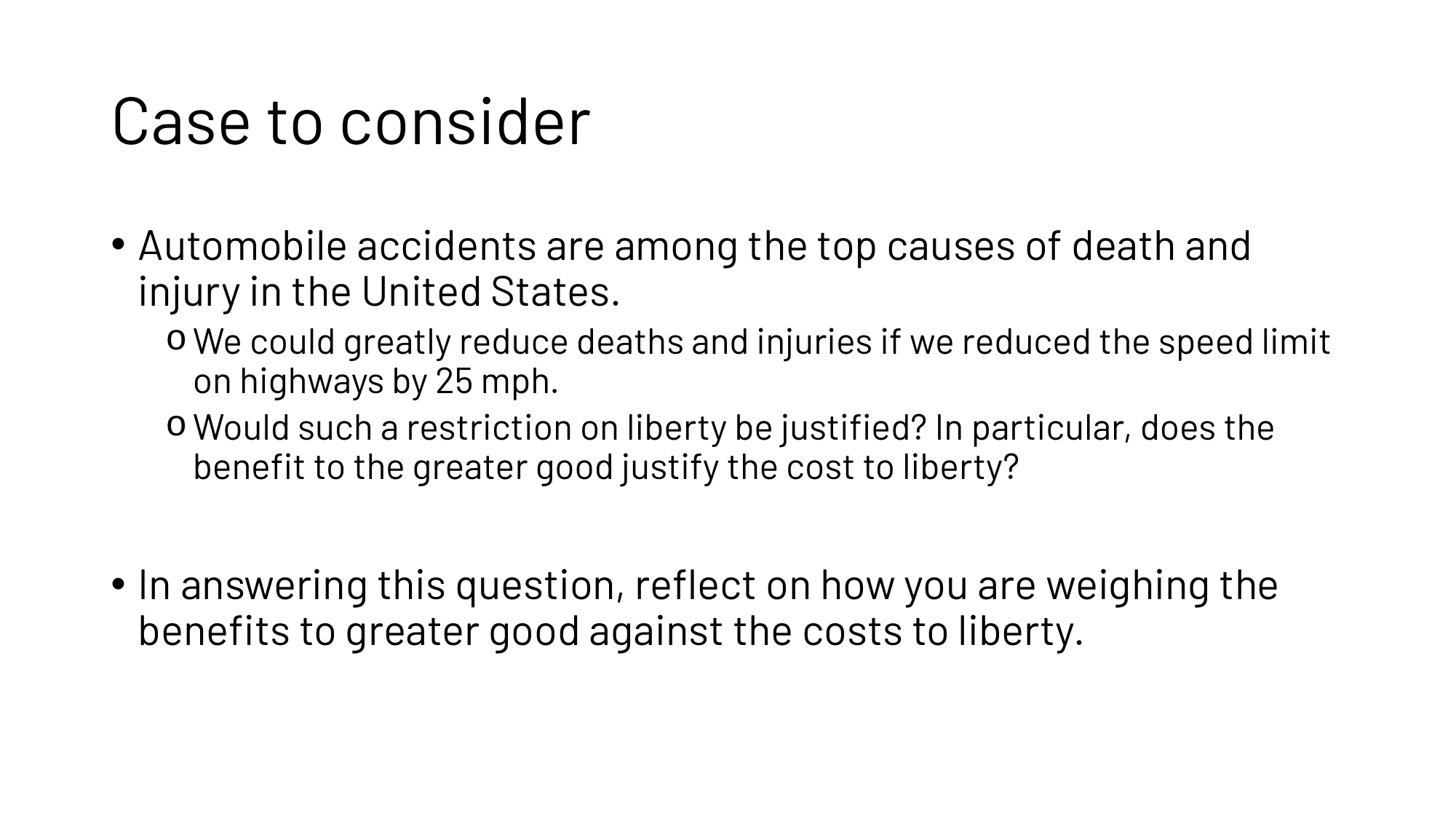

# Case to consider
Automobile accidents are among the top causes of death and injury in the United States.
We could greatly reduce deaths and injuries if we reduced the speed limit on highways by 25 mph.
Would such a restriction on liberty be justified? In particular, does the benefit to the greater good justify the cost to liberty?

In answering this question, reflect on how you are weighing the benefits to greater good against the costs to liberty.